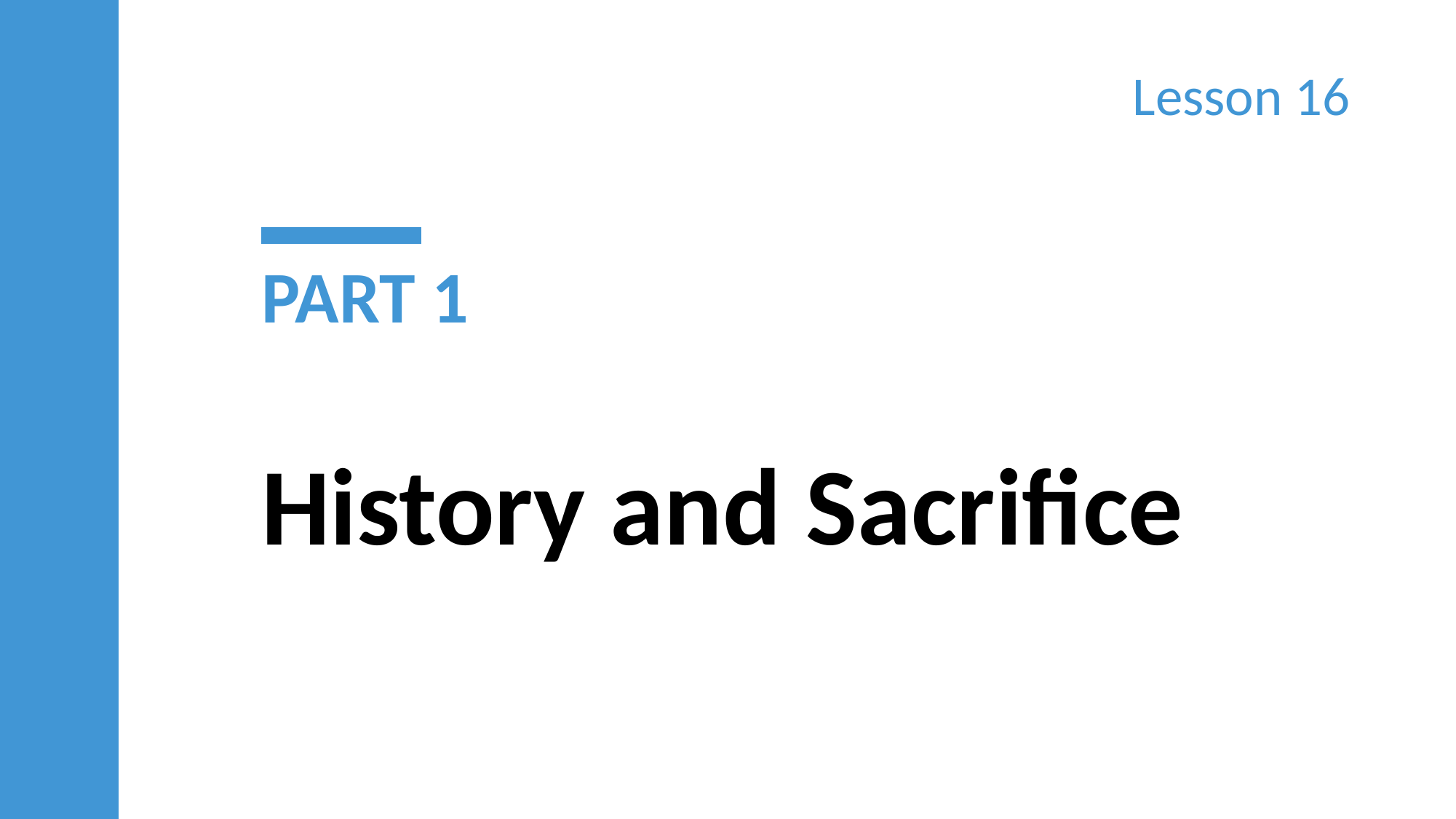

Lesson 16
PART 1
History and Sacrifice